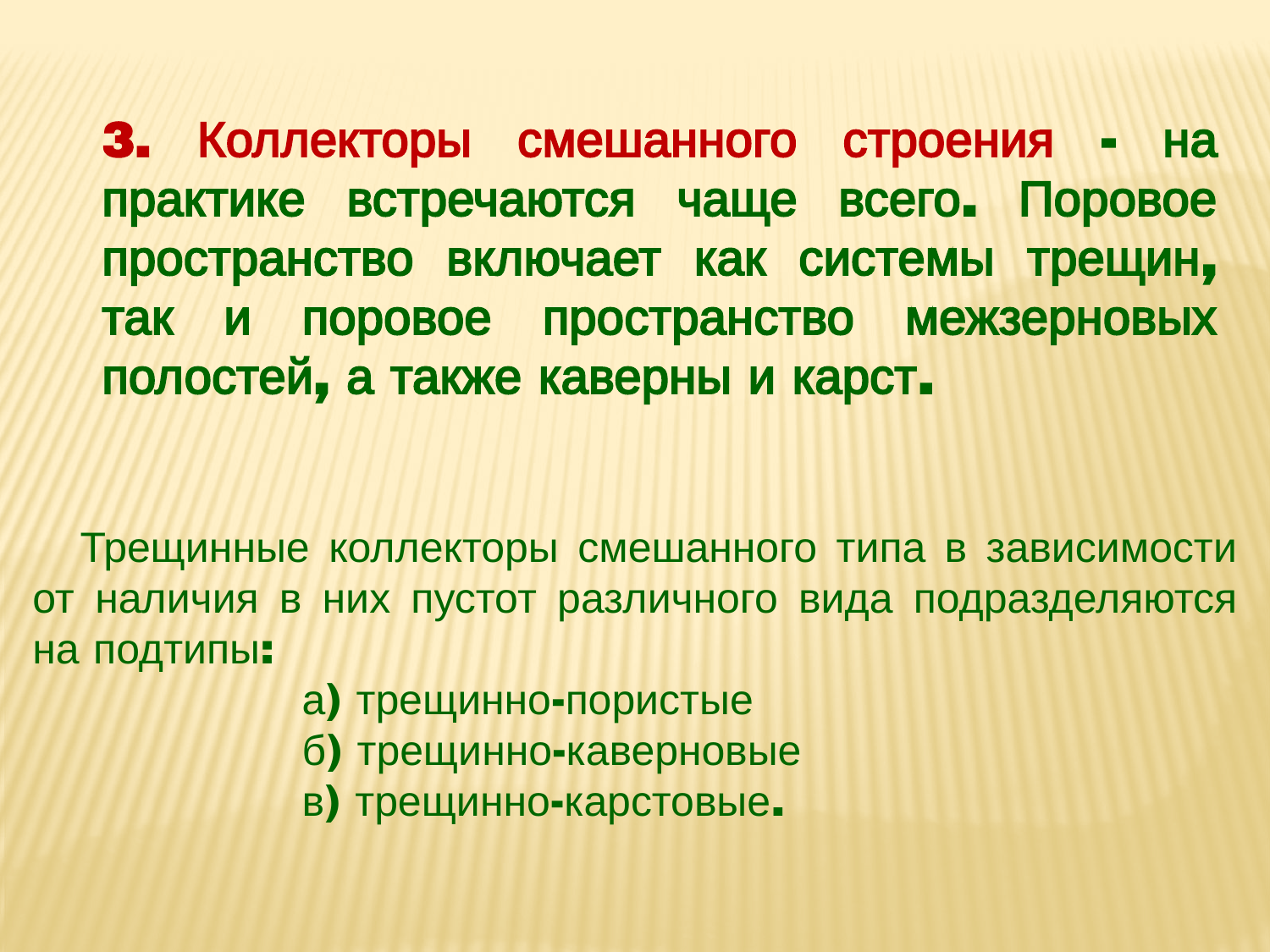

3. Коллекторы смешанного строения - на практике встречаются чаще всего. Поровое пространство включает как системы трещин, так и поровое пространство межзерновых полостей, а также каверны и карст.
    Трещинные коллекторы смешанного типа в зависимости от наличия в них пустот различного вида подразделяются на подтипы:
                   а) трещинно-пористые
                   б) трещинно-каверновые
                   в) трещинно-карстовые.